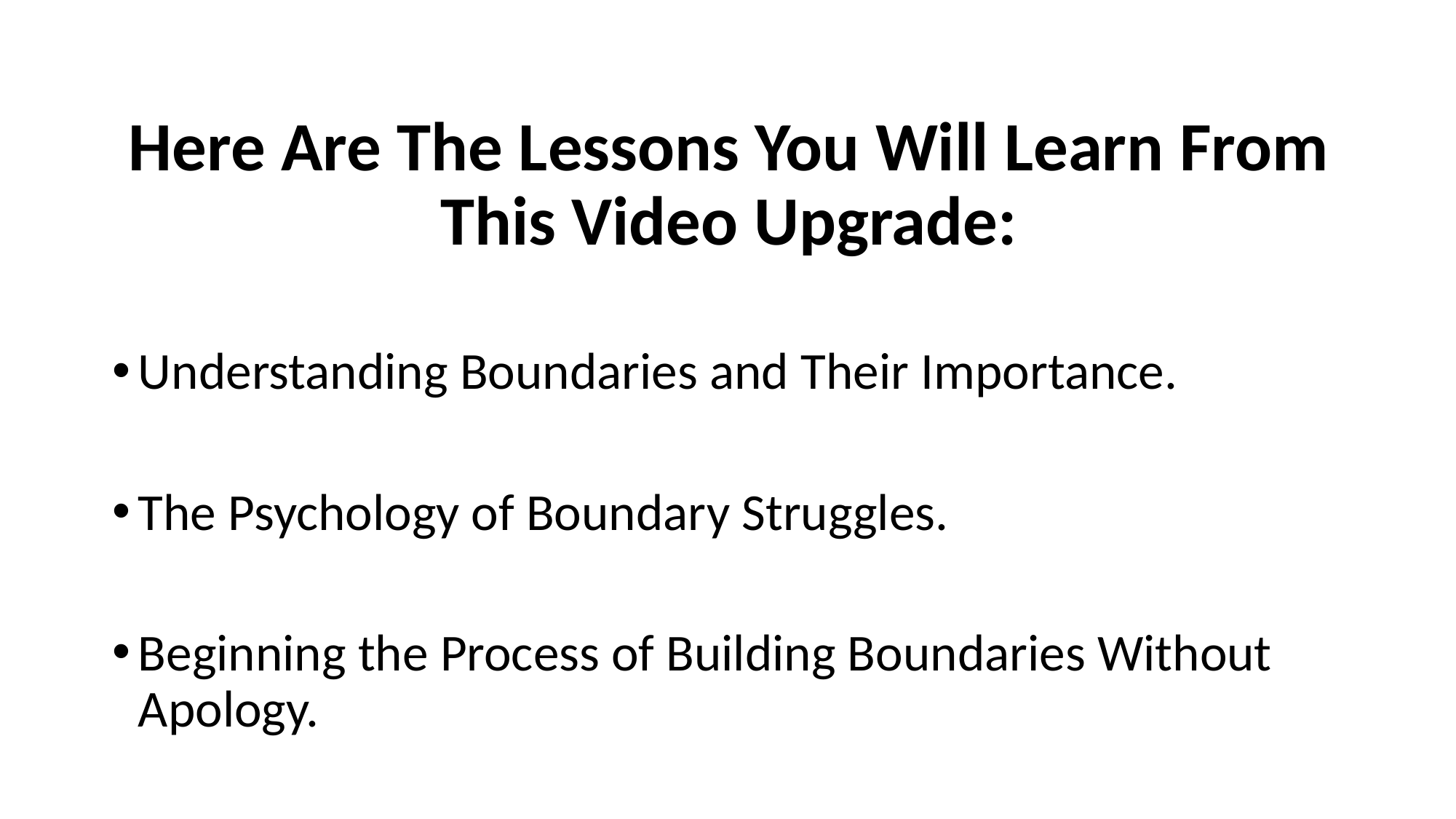

Here Are The Lessons You Will Learn From This Video Upgrade:

Understanding Boundaries and Their Importance.

The Psychology of Boundary Struggles.

Beginning the Process of Building Boundaries Without Apology.